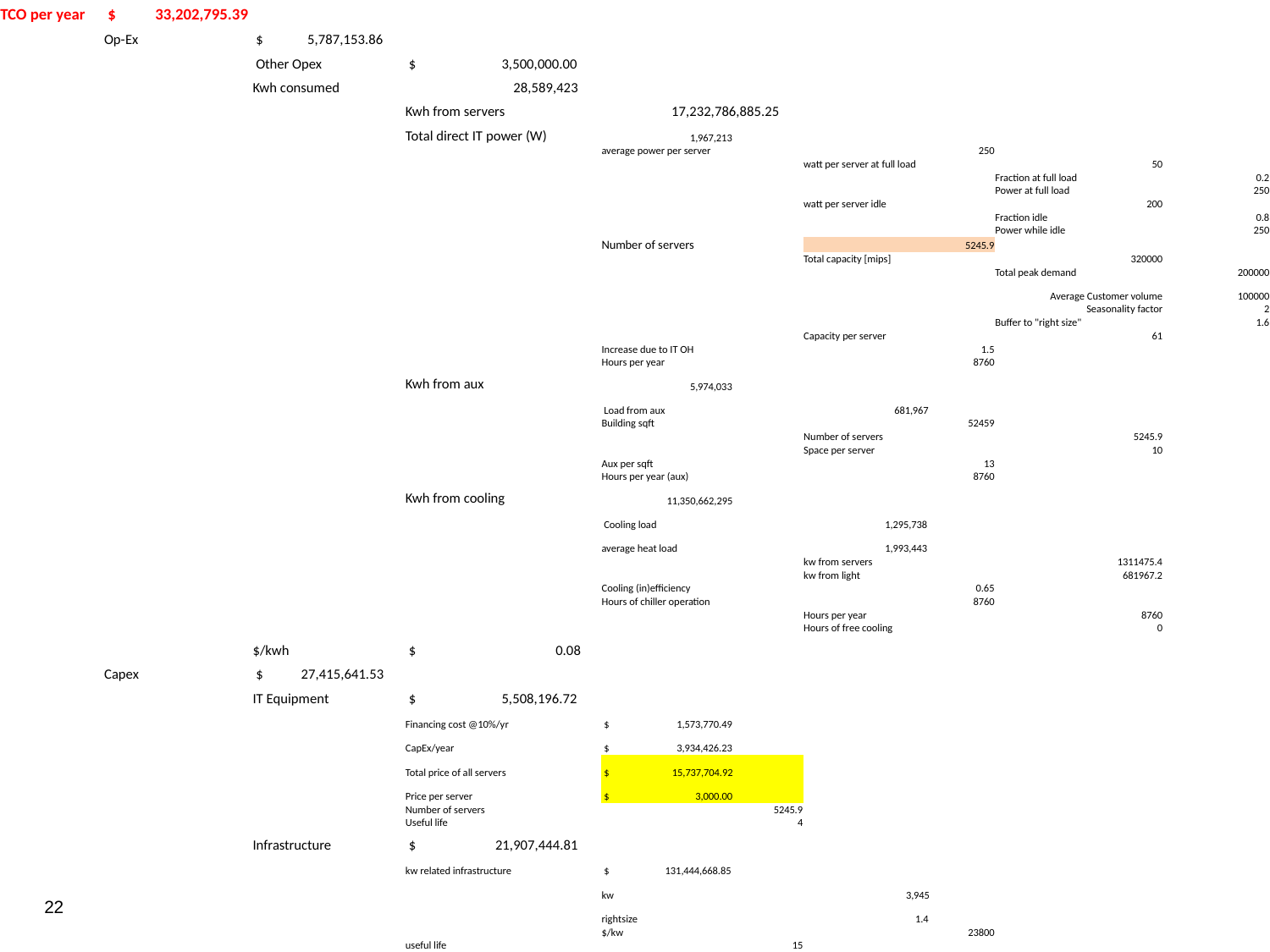

| TCO per year | $ 33,202,795.39 |  |  |  |  |  |  |
| --- | --- | --- | --- | --- | --- | --- | --- |
|  | Op-Ex | $ 5,787,153.86 |  |  |  |  |  |
|  |  | Other Opex | $ 3,500,000.00 |  |  |  |  |
|  |  | Kwh consumed | 28,589,423 |  |  |  |  |
|  |  |  | Kwh from servers | 17,232,786,885.25 |  |  |  |
|  |  |  | Total direct IT power (W) | 1,967,213 |  |  |  |
|  |  |  |  | average power per server | 250 |  |  |
|  |  |  |  |  | watt per server at full load | 50 |  |
|  |  |  |  |  |  | Fraction at full load | 0.2 |
|  |  |  |  |  |  | Power at full load | 250 |
|  |  |  |  |  | watt per server idle | 200 |  |
|  |  |  |  |  |  | Fraction idle | 0.8 |
|  |  |  |  |  |  | Power while idle | 250 |
|  |  |  |  | Number of servers | 5245.9 |  |  |
|  |  |  |  |  | Total capacity [mips] | 320000 |  |
|  |  |  |  |  |  | Total peak demand | 200000 |
|  |  |  |  |  |  | Average Customer volume | 100000 |
|  |  |  |  |  |  | Seasonality factor | 2 |
|  |  |  |  |  |  | Buffer to "right size" | 1.6 |
|  |  |  |  |  | Capacity per server | 61 |  |
|  |  |  |  | Increase due to IT OH | 1.5 |  |  |
|  |  |  |  | Hours per year | 8760 |  |  |
|  |  |  | Kwh from aux | 5,974,033 |  |  |  |
|  |  |  |  | Load from aux | 681,967 |  |  |
|  |  |  |  | Building sqft | 52459 |  |  |
|  |  |  |  |  | Number of servers | 5245.9 |  |
|  |  |  |  |  | Space per server | 10 |  |
|  |  |  |  | Aux per sqft | 13 |  |  |
|  |  |  |  | Hours per year (aux) | 8760 |  |  |
|  |  |  | Kwh from cooling | 11,350,662,295 |  |  |  |
|  |  |  |  | Cooling load | 1,295,738 |  |  |
|  |  |  |  | average heat load | 1,993,443 |  |  |
|  |  |  |  |  | kw from servers | 1311475.4 |  |
|  |  |  |  |  | kw from light | 681967.2 |  |
|  |  |  |  | Cooling (in)efficiency | 0.65 |  |  |
|  |  |  |  | Hours of chiller operation | 8760 |  |  |
|  |  |  |  |  | Hours per year | 8760 |  |
|  |  |  |  |  | Hours of free cooling | 0 |  |
|  |  | $/kwh | $ 0.08 |  |  |  |  |
|  | Capex | $ 27,415,641.53 |  |  |  |  |  |
|  |  | IT Equipment | $ 5,508,196.72 |  |  |  |  |
|  |  |  | Financing cost @10%/yr | $ 1,573,770.49 |  |  |  |
|  |  |  | CapEx/year | $ 3,934,426.23 |  |  |  |
|  |  |  | Total price of all servers | $ 15,737,704.92 |  |  |  |
|  |  |  | Price per server | $ 3,000.00 |  |  |  |
|  |  |  | Number of servers | 5245.9 |  |  |  |
|  |  |  | Useful life | 4 |  |  |  |
|  |  | Infrastructure | $ 21,907,444.81 |  |  |  |  |
|  |  |  | kw related infrastructure | $ 131,444,668.85 |  |  |  |
|  |  |  |  | kw | 3,945 |  |  |
|  |  |  |  | rightsize | 1.4 |  |  |
|  |  |  |  | $/kw | 23800 |  |  |
|  |  |  | useful life | 15 |  |  |  |